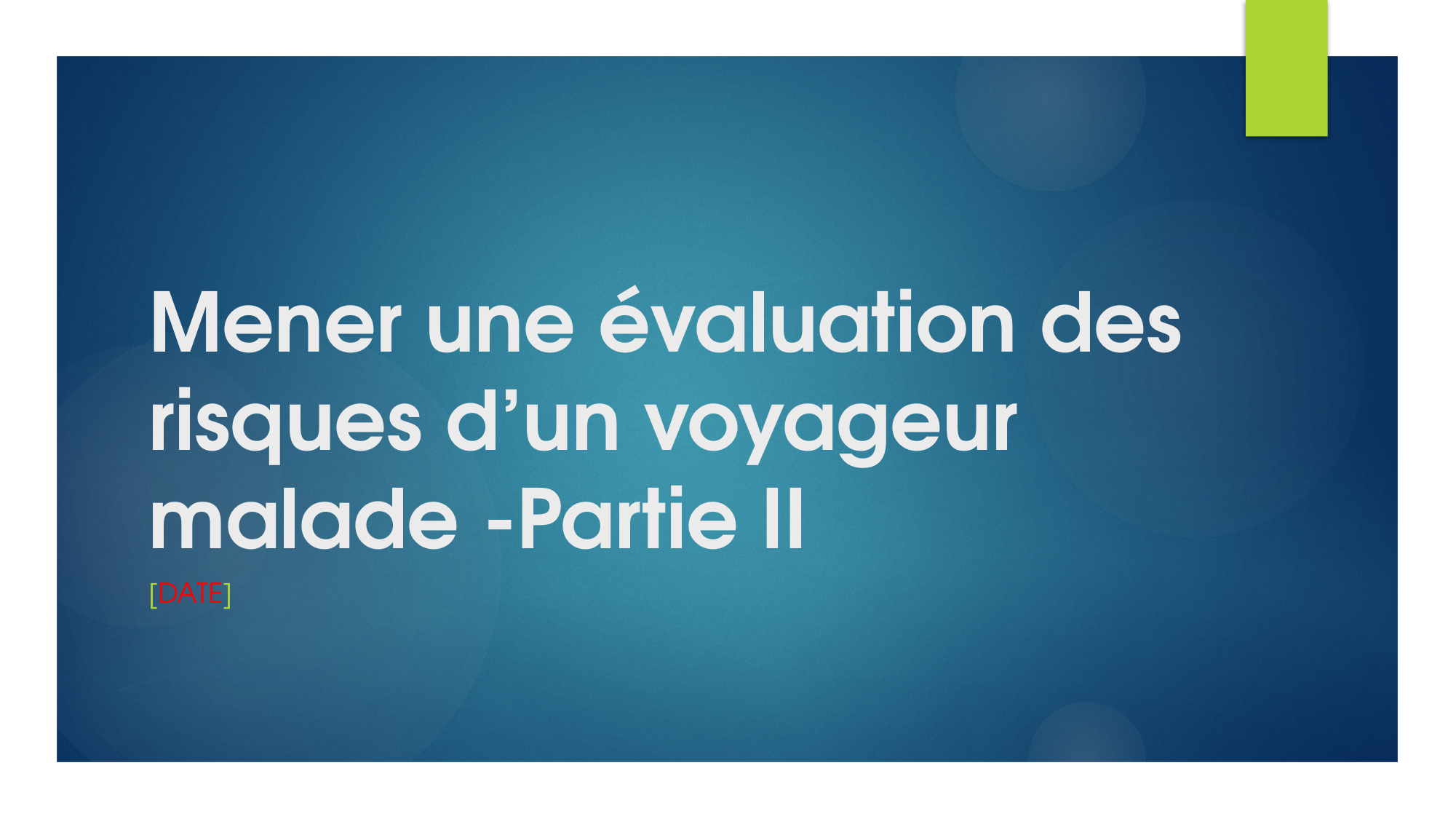

# Mener une évaluation des risques d’un voyageur malade -Partie II
[Date]